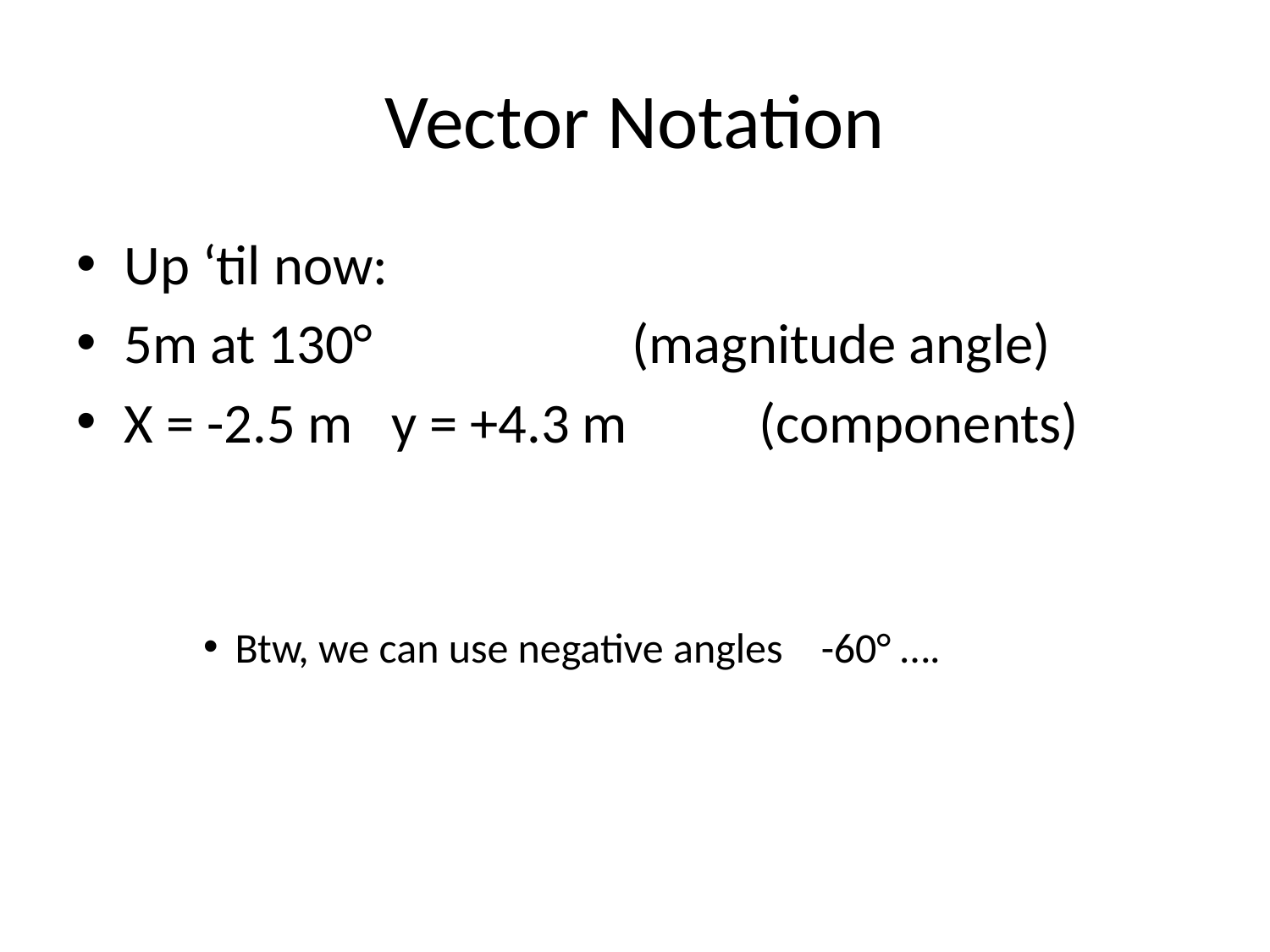

# Vector Notation
Up ‘til now:
5m at 130°       		(magnitude angle)
X = -2.5 m   y = +4.3 m     	(components)

Btw, we can use negative angles    -60° ….